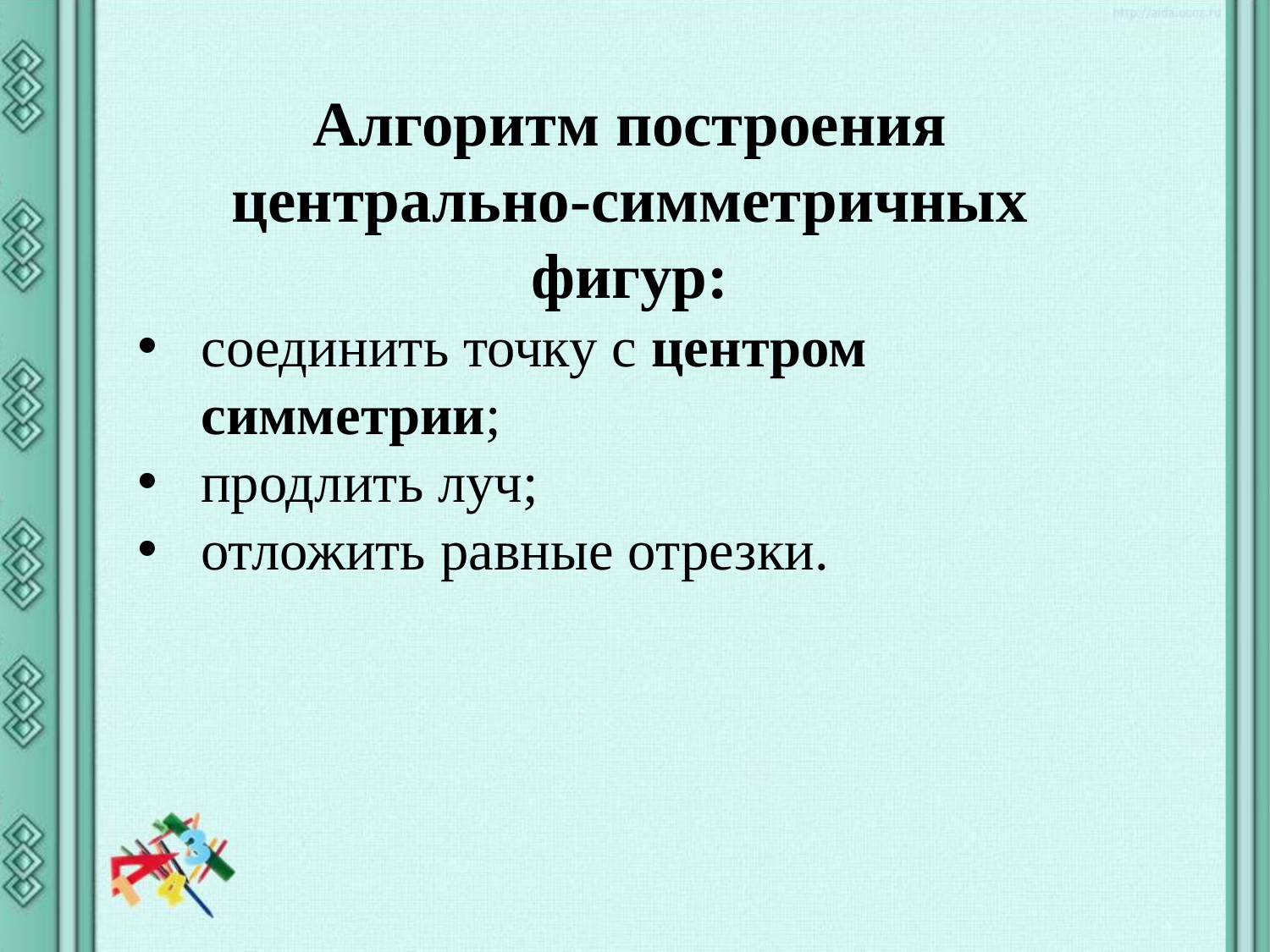

Алгоритм построения центрально-симметричных фигур:
соединить точку с центром симметрии;
продлить луч;
отложить равные отрезки.